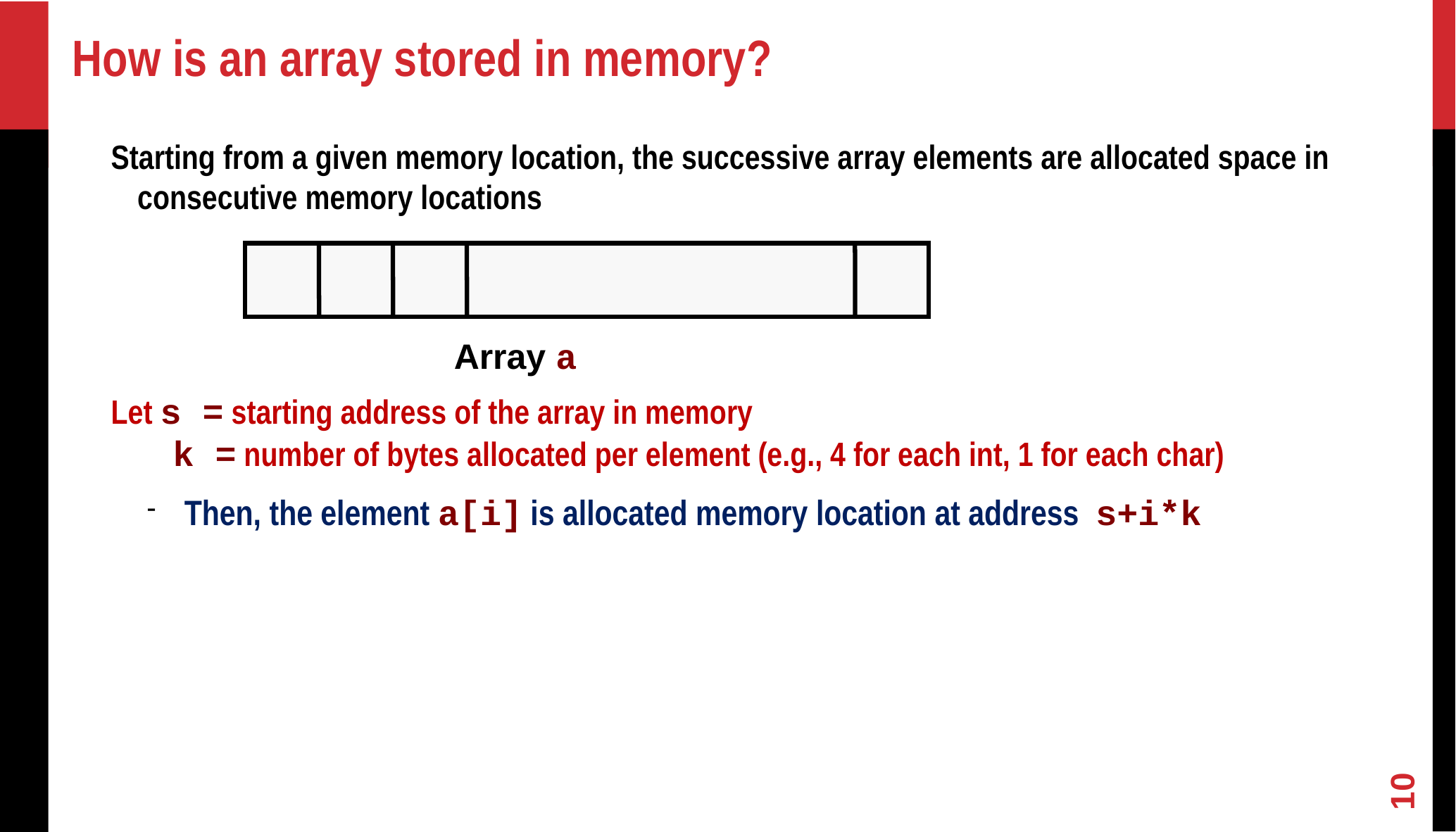

How is an array stored in memory?
Starting from a given memory location, the successive array elements are allocated space in consecutive memory locations

Let s = starting address of the array in memory
        k = number of bytes allocated per element (e.g., 4 for each int, 1 for each char)
Then, the element a[i] is allocated memory location at address  s+i*k

Array a
10